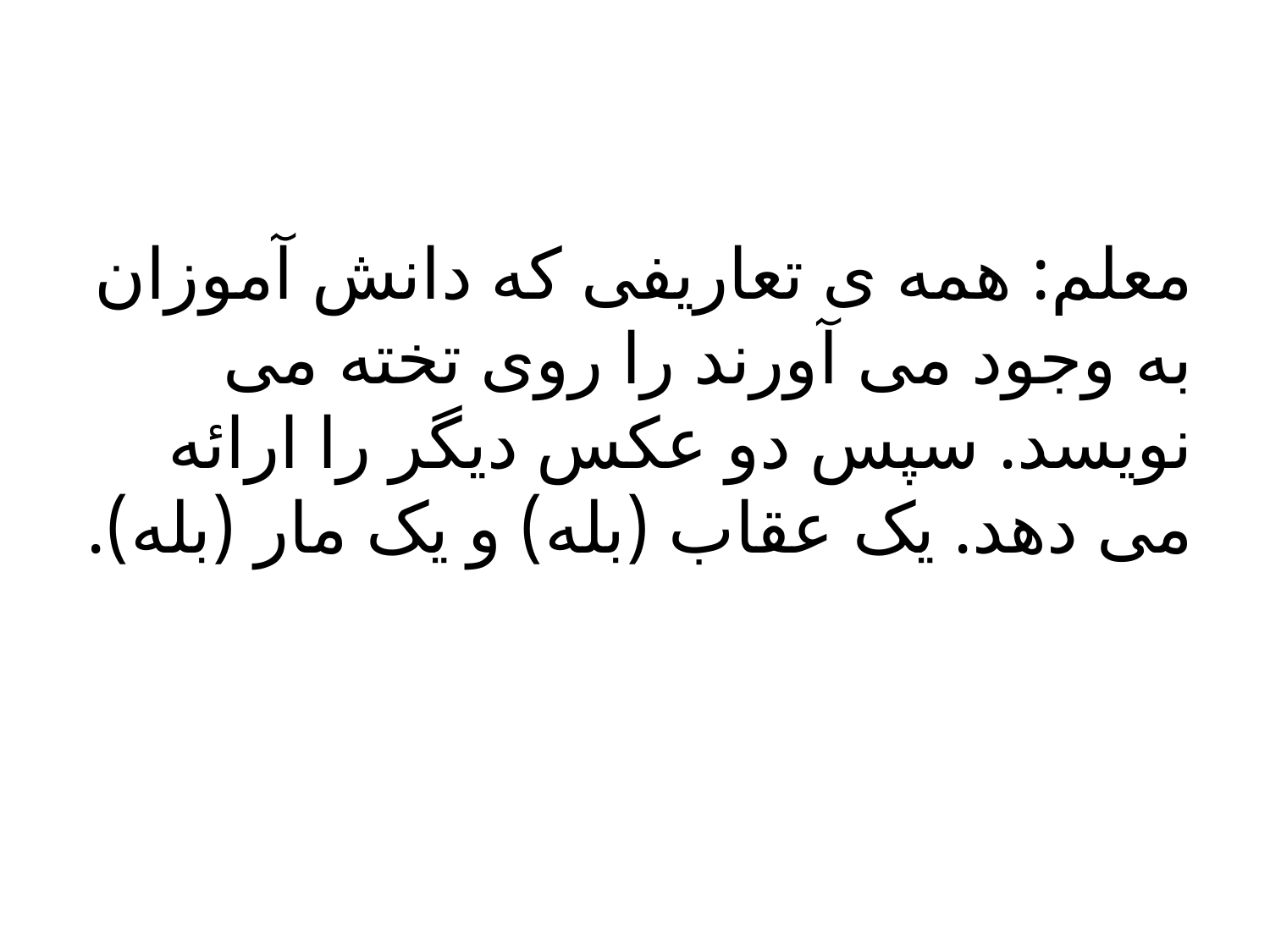

#
معلم: همه ی تعاریفی که دانش آموزان به وجود می آورند را روی تخته می نویسد. سپس دو عکس دیگر را ارائه می دهد. یک عقاب (بله) و یک مار (بله).